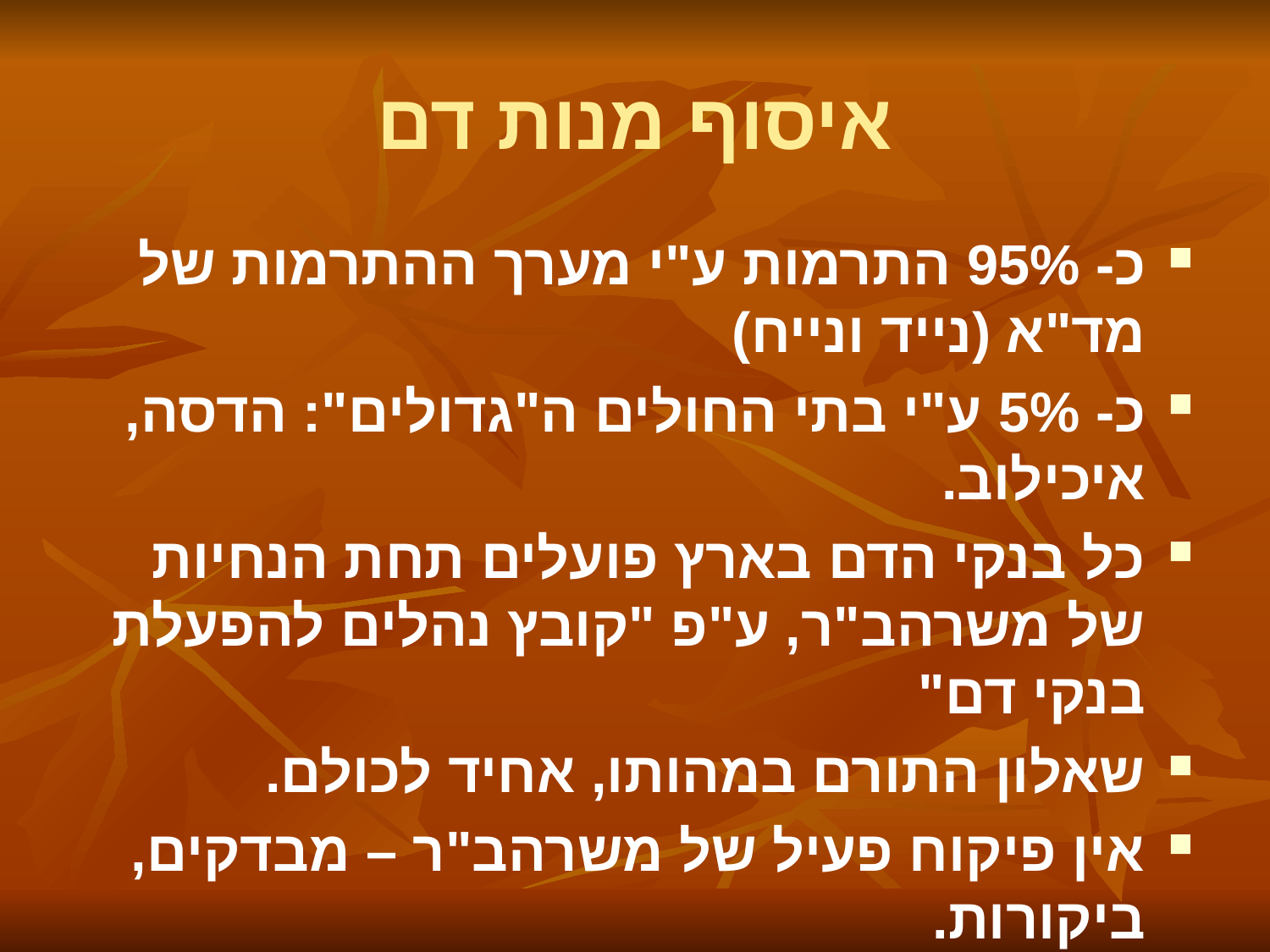

# איסוף מנות דם
כ- 95% התרמות ע"י מערך ההתרמות של מד"א (נייד ונייח)
כ- 5% ע"י בתי החולים ה"גדולים": הדסה, איכילוב.
כל בנקי הדם בארץ פועלים תחת הנחיות של משרהב"ר, ע"פ "קובץ נהלים להפעלת בנקי דם"
שאלון התורם במהותו, אחיד לכולם.
אין פיקוח פעיל של משרהב"ר – מבדקים, ביקורות.